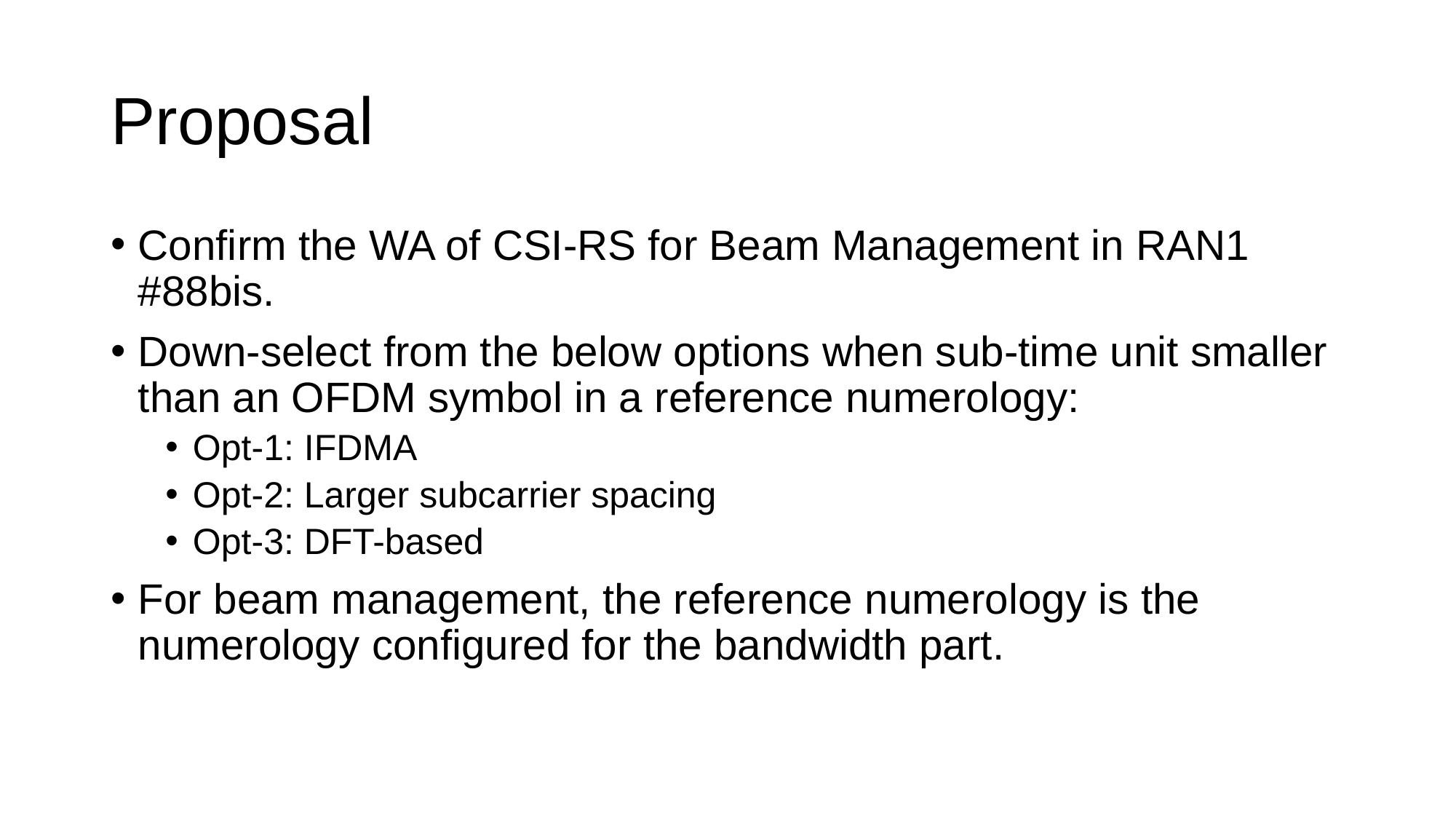

# Proposal
Confirm the WA of CSI-RS for Beam Management in RAN1 #88bis.
Down-select from the below options when sub-time unit smaller than an OFDM symbol in a reference numerology:
Opt-1: IFDMA
Opt-2: Larger subcarrier spacing
Opt-3: DFT-based
For beam management, the reference numerology is the numerology configured for the bandwidth part.